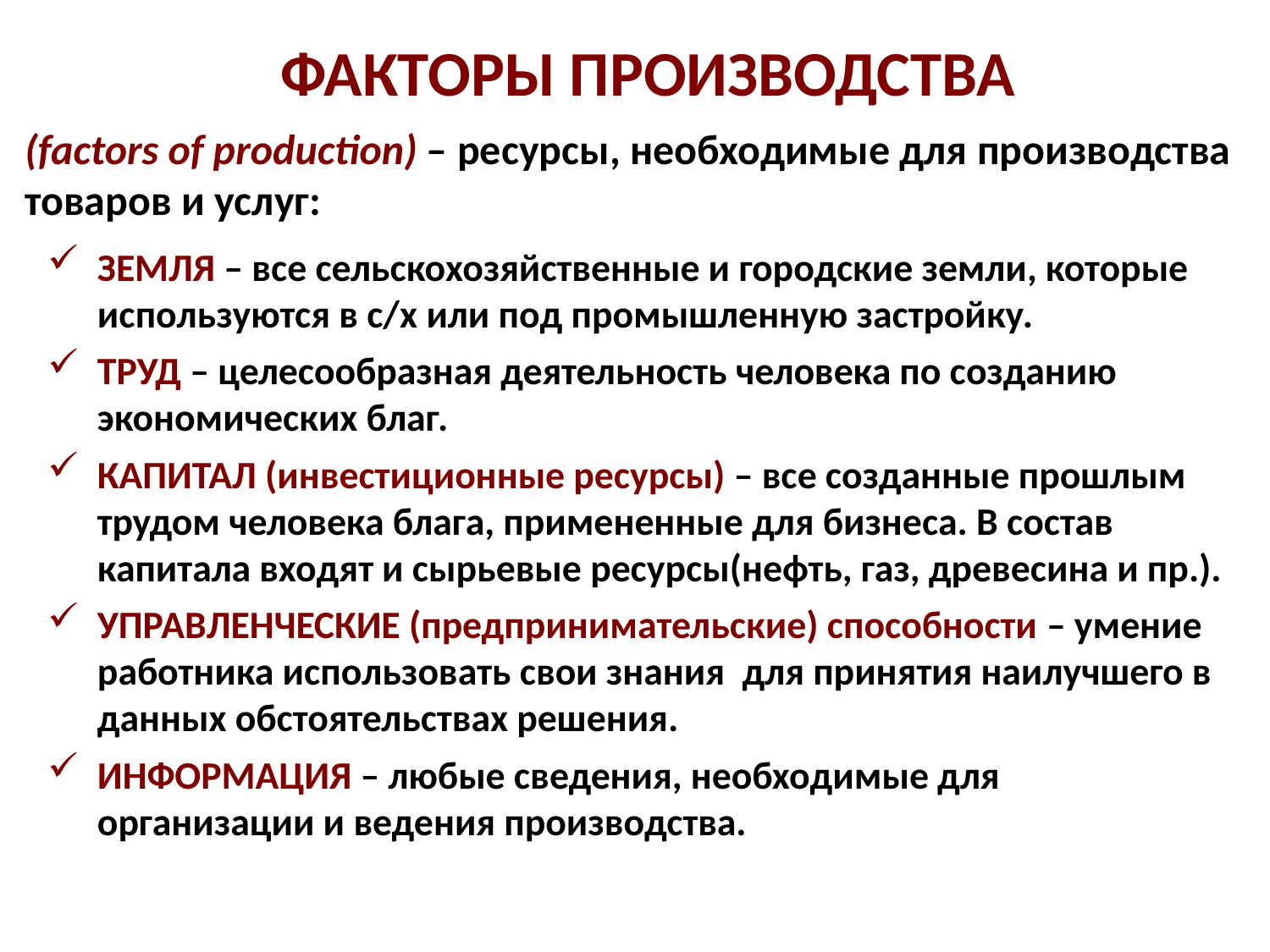

ФАКТОРЫ ПРОИЗВОДСТВА
(factors of production) – ресурсы, необходимые для производства товаров и услуг:
ЗЕМЛЯ – все сельскохозяйственные и городские земли, которые используются в с/х или под промышленную застройку.
ТРУД – целесообразная деятельность человека по созданию экономических благ.
КАПИТАЛ (инвестиционные ресурсы) – все созданные прошлым трудом человека блага, примененные для бизнеса. В состав капитала входят и сырьевые ресурсы(нефть, газ, древесина и пр.).
УПРАВЛЕНЧЕСКИЕ (предпринимательские) способности – умение работника использовать свои знания  для принятия наилучшего в данных обстоятельствах решения.
ИНФОРМАЦИЯ – любые сведения, необходимые для организации и ведения производства.